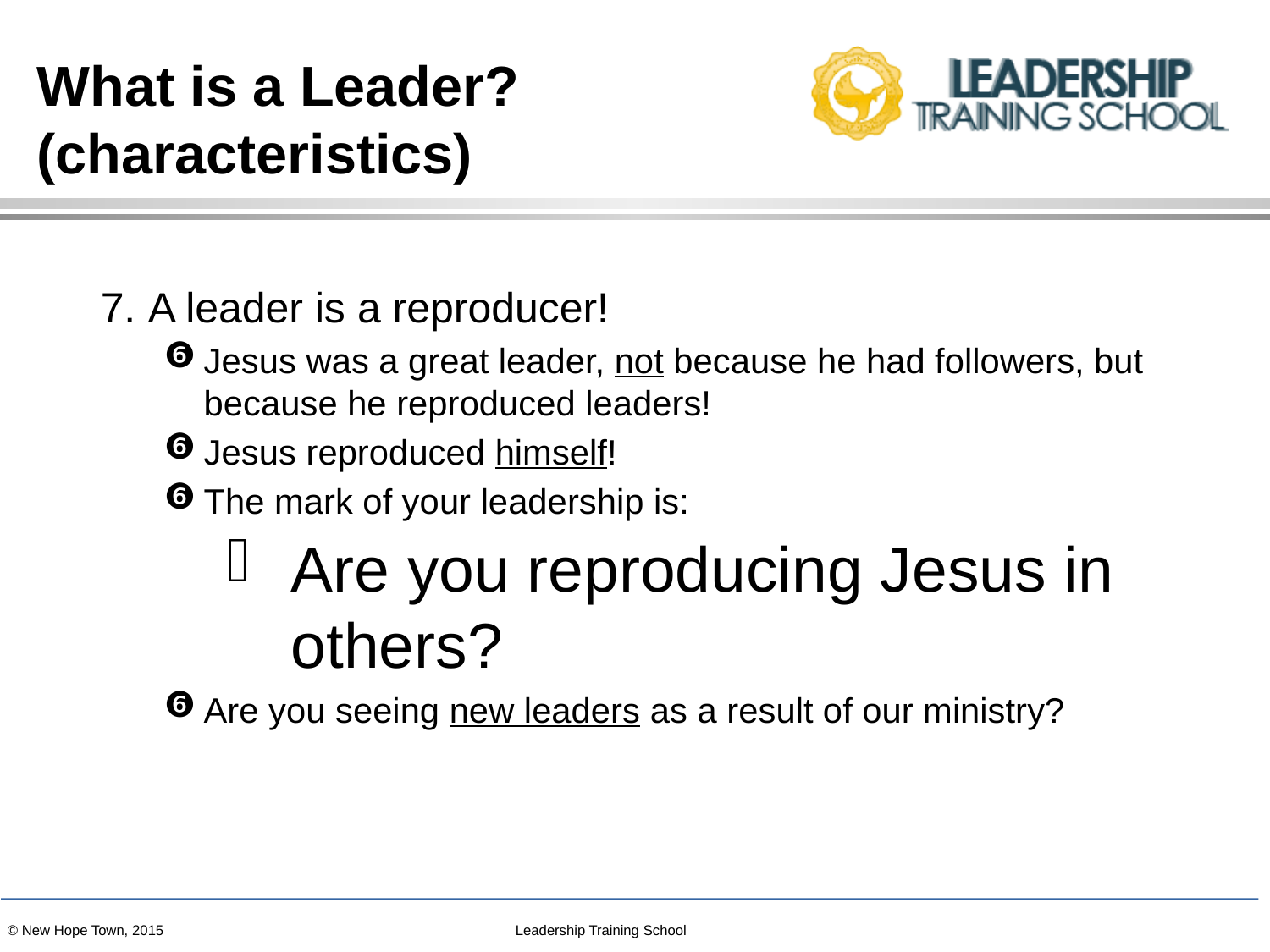

# What is a Leader? (characteristics)
A leader is a reproducer!
Jesus was a great leader, not because he had followers, but because he reproduced leaders!
Jesus reproduced himself!
The mark of your leadership is:
Are you reproducing Jesus in others?
Are you seeing new leaders as a result of our ministry?
12